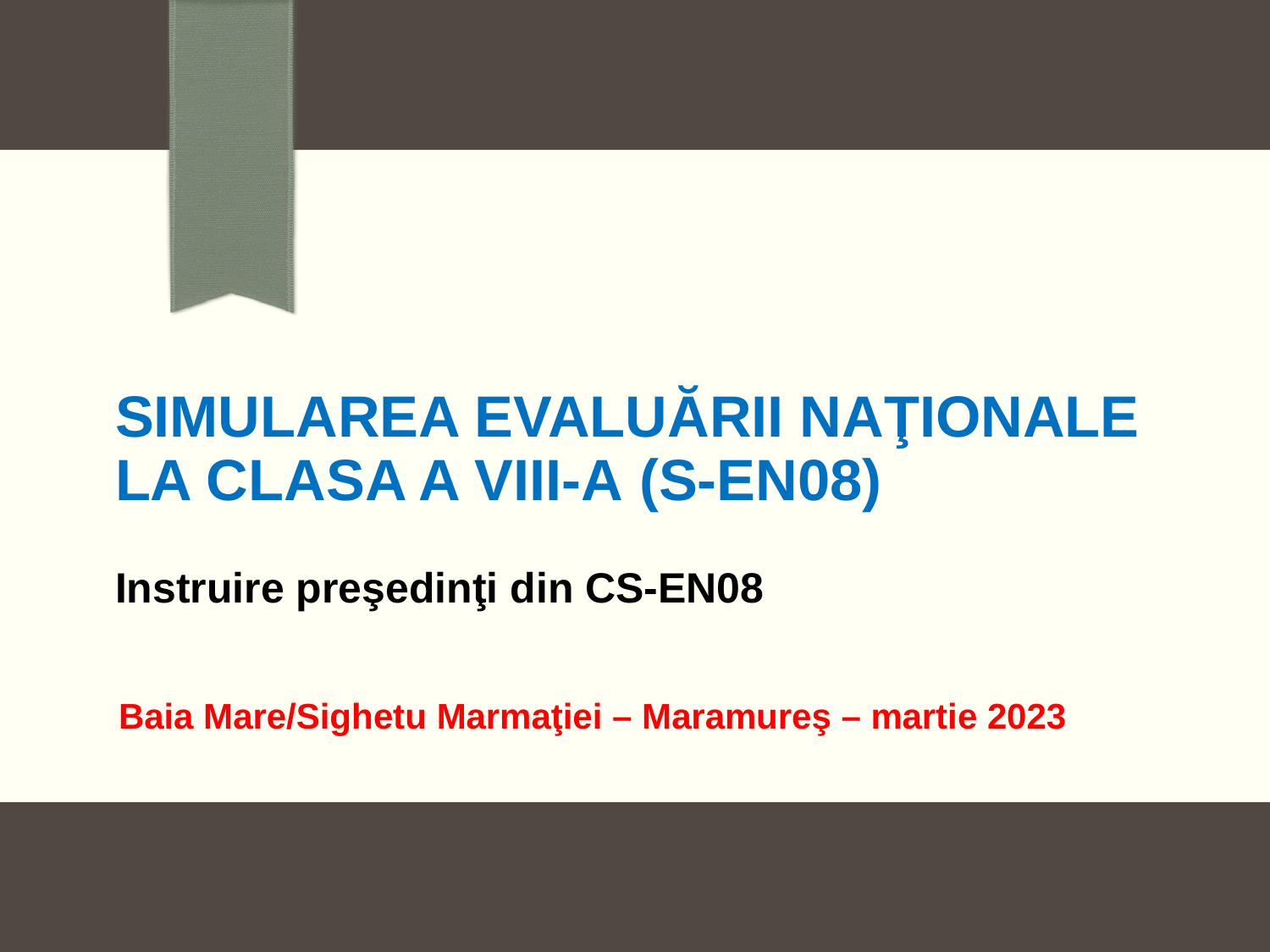

# SIMULAREA EvaluĂRII NaţionalE la clasa a VIII-a (S-EN08)
Instruire preşedinţi din CS-EN08
Baia Mare/Sighetu Marmaţiei – Maramureş – martie 2023